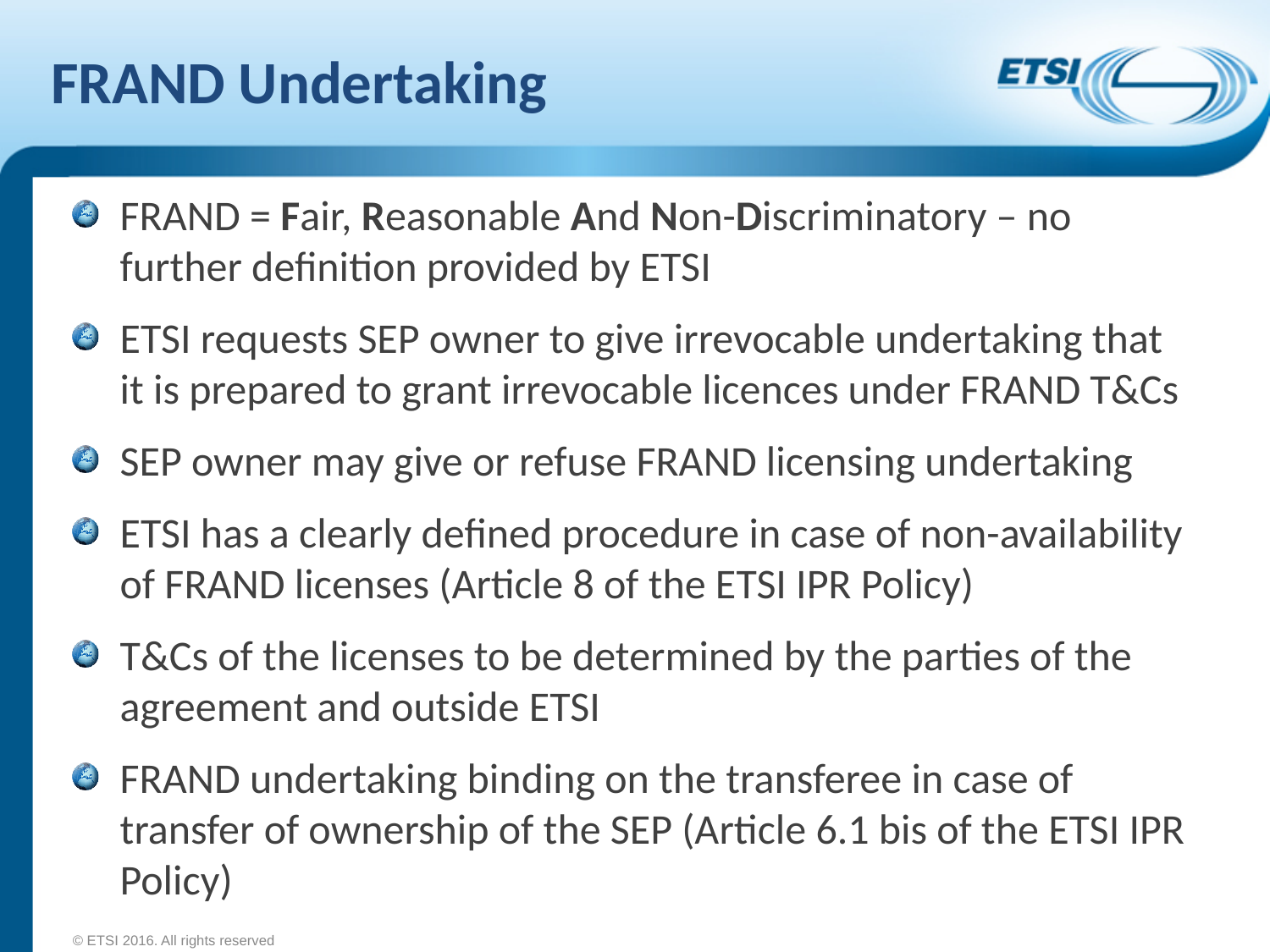

# FRAND Undertaking
FRAND = Fair, Reasonable And Non-Discriminatory – no further definition provided by ETSI
ETSI requests SEP owner to give irrevocable undertaking that it is prepared to grant irrevocable licences under FRAND T&Cs
SEP owner may give or refuse FRAND licensing undertaking
ETSI has a clearly defined procedure in case of non-availability of FRAND licenses (Article 8 of the ETSI IPR Policy)
T&Cs of the licenses to be determined by the parties of the agreement and outside ETSI
FRAND undertaking binding on the transferee in case of transfer of ownership of the SEP (Article 6.1 bis of the ETSI IPR Policy)
© ETSI 2016. All rights reserved